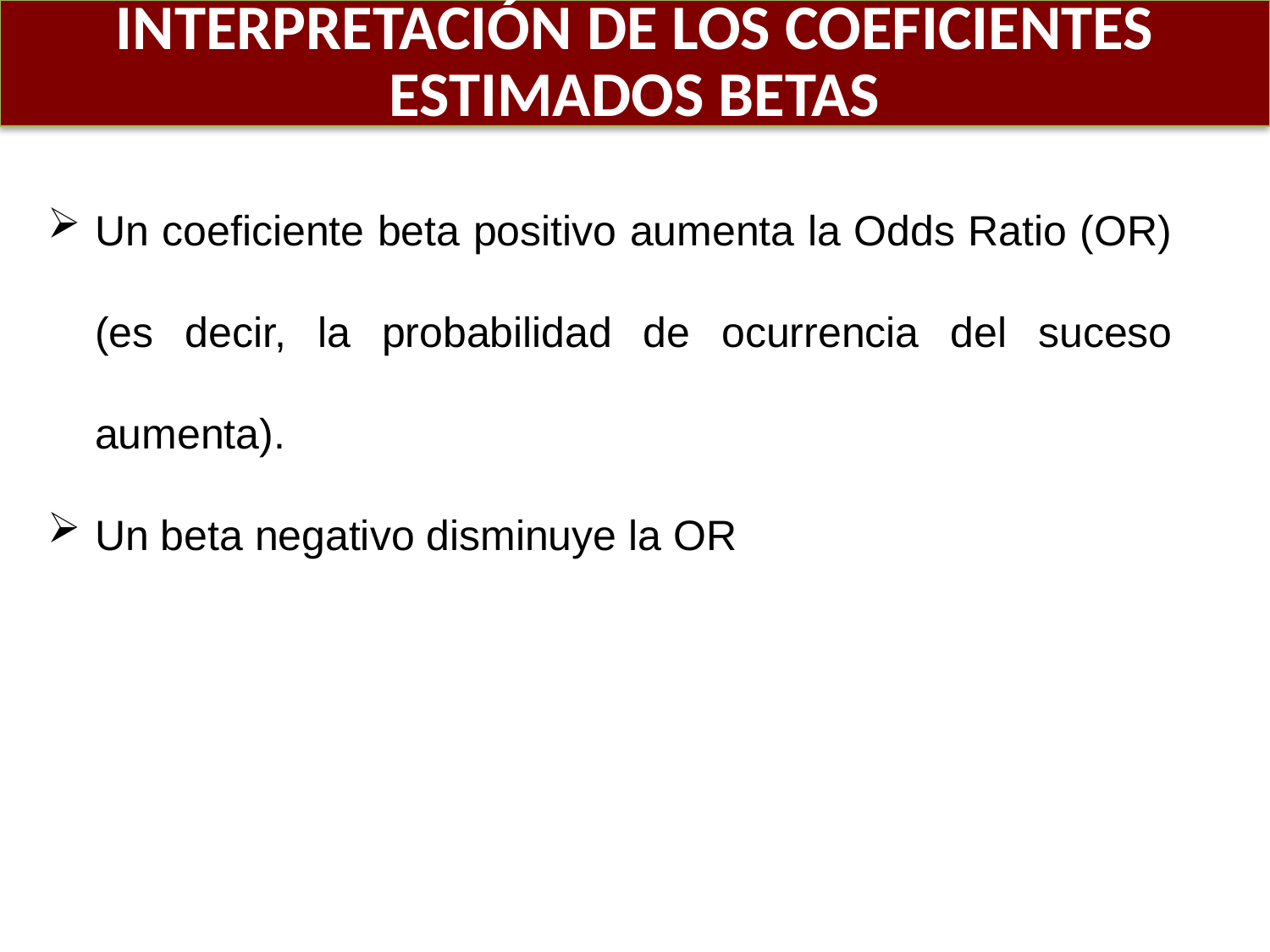

INTERPRETACIÓN DE LOS COEFICIENTES ESTIMADOS BETAS
Un coeficiente beta positivo aumenta la Odds Ratio (OR) (es decir, la probabilidad de ocurrencia del suceso aumenta).
Un beta negativo disminuye la OR